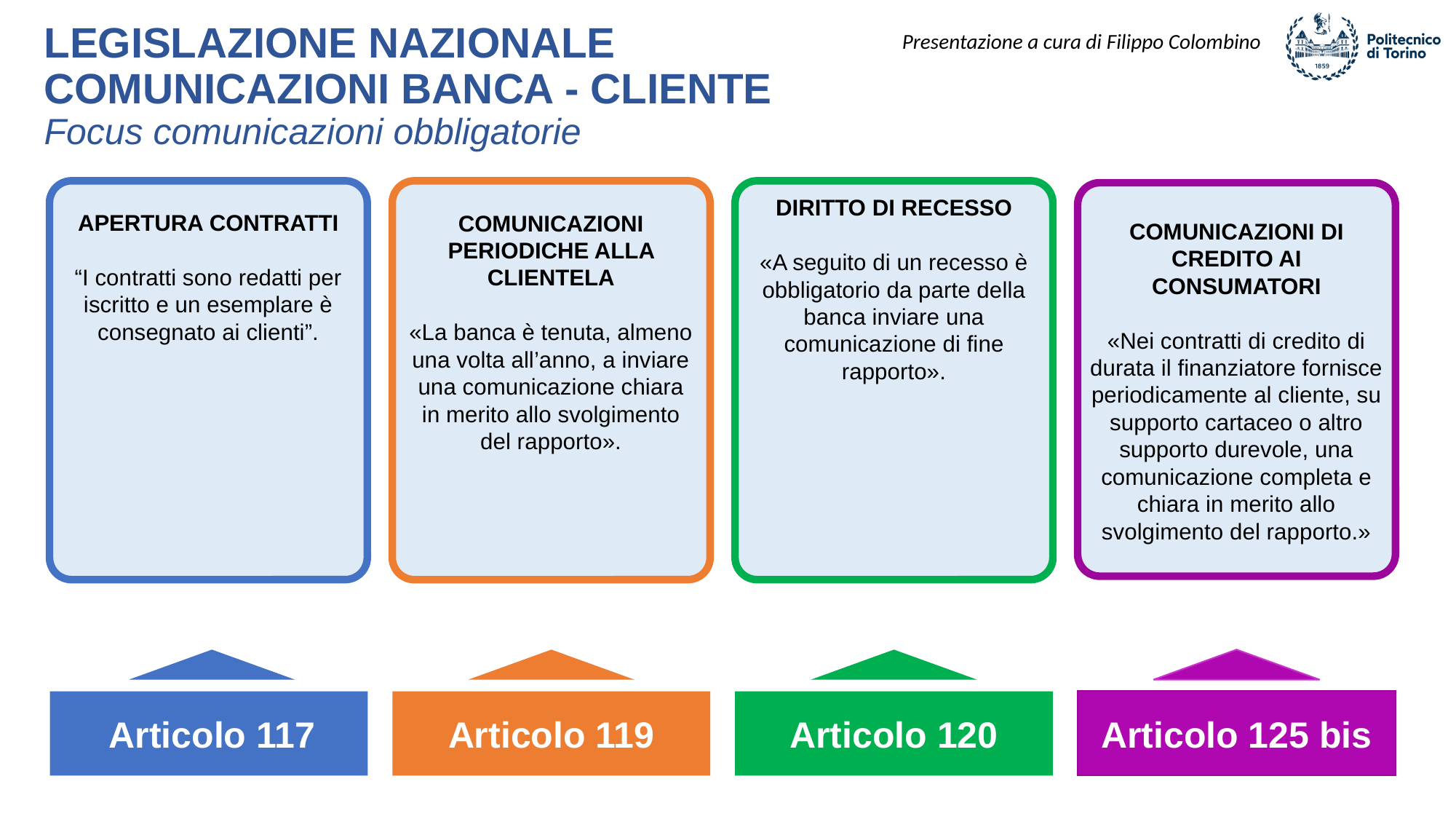

LEGISLAZIONE NAZIONALE COMUNICAZIONI BANCA - CLIENTE
Focus comunicazioni obbligatorie

APERTURA CONTRATTI

“I contratti sono redatti per iscritto e un esemplare è consegnato ai clienti”.

COMUNICAZIONI PERIODICHE ALLA CLIENTELA

«La banca è tenuta, almeno una volta all’anno, a inviare una comunicazione chiara in merito allo svolgimento del rapporto».

DIRITTO DI RECESSO

«A seguito di un recesso è obbligatorio da parte della banca inviare una comunicazione di fine rapporto».
COMUNICAZIONI DI CREDITO AI CONSUMATORI

«Nei contratti di credito di durata il finanziatore fornisce periodicamente al cliente, su supporto cartaceo o altro supporto durevole, una comunicazione completa e chiara in merito allo svolgimento del rapporto.»

Articolo 117

Articolo 119

Articolo 120

Articolo 125 bis